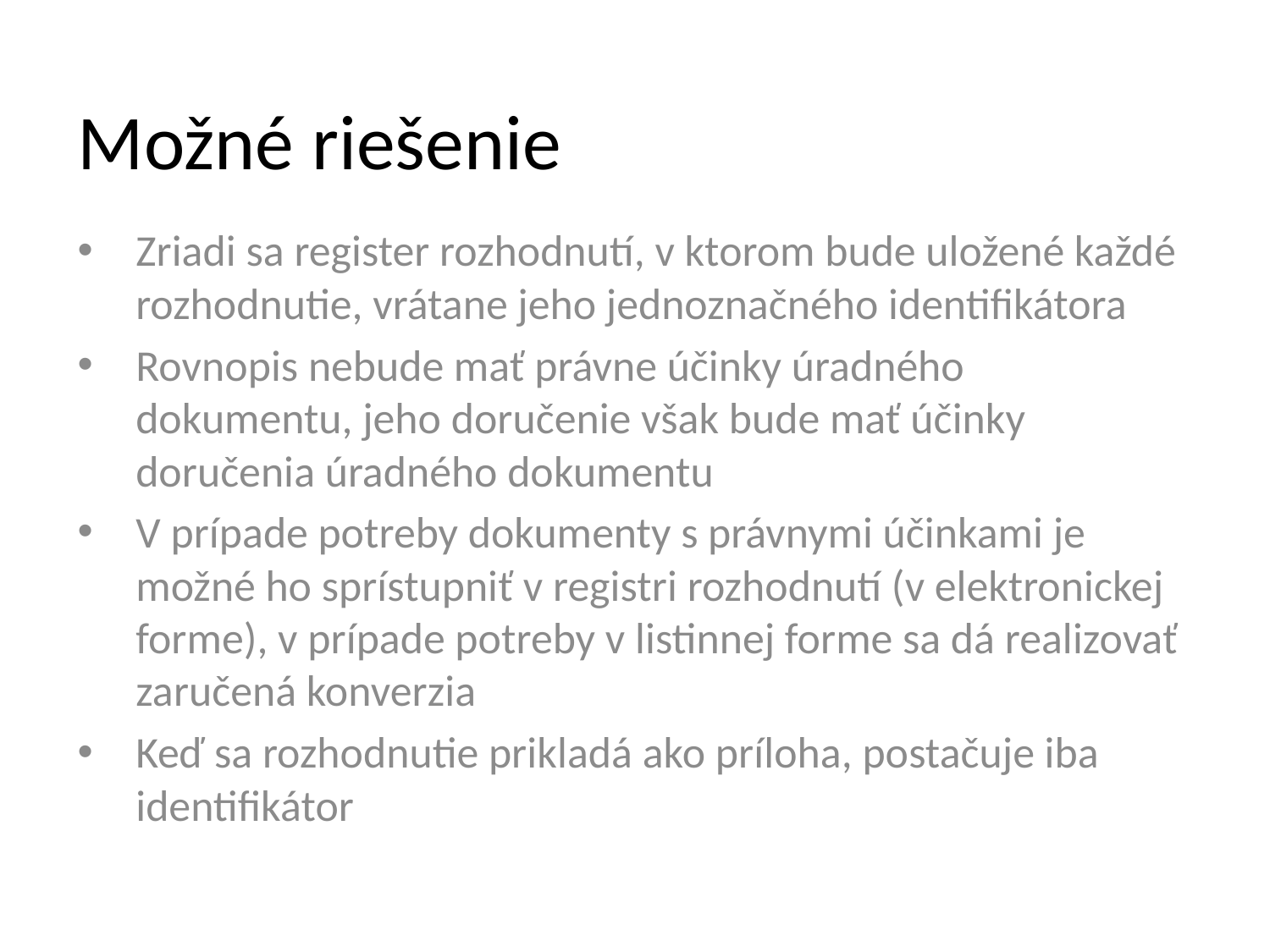

# Možné riešenie
Zriadi sa register rozhodnutí, v ktorom bude uložené každé rozhodnutie, vrátane jeho jednoznačného identifikátora
Rovnopis nebude mať právne účinky úradného dokumentu, jeho doručenie však bude mať účinky doručenia úradného dokumentu
V prípade potreby dokumenty s právnymi účinkami je možné ho sprístupniť v registri rozhodnutí (v elektronickej forme), v prípade potreby v listinnej forme sa dá realizovať zaručená konverzia
Keď sa rozhodnutie prikladá ako príloha, postačuje iba identifikátor